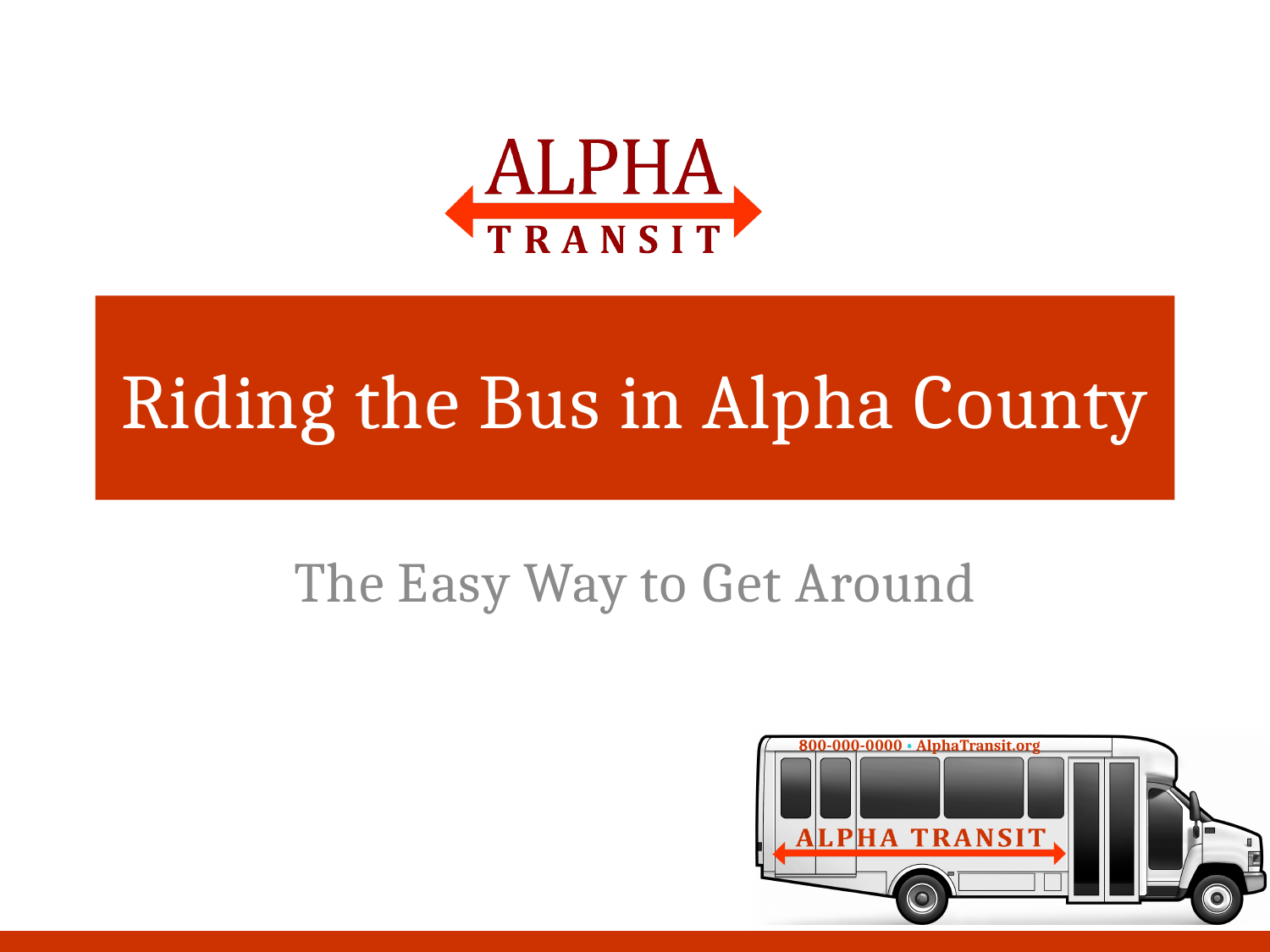

# Riding the Bus in Alpha County
The Easy Way to Get Around